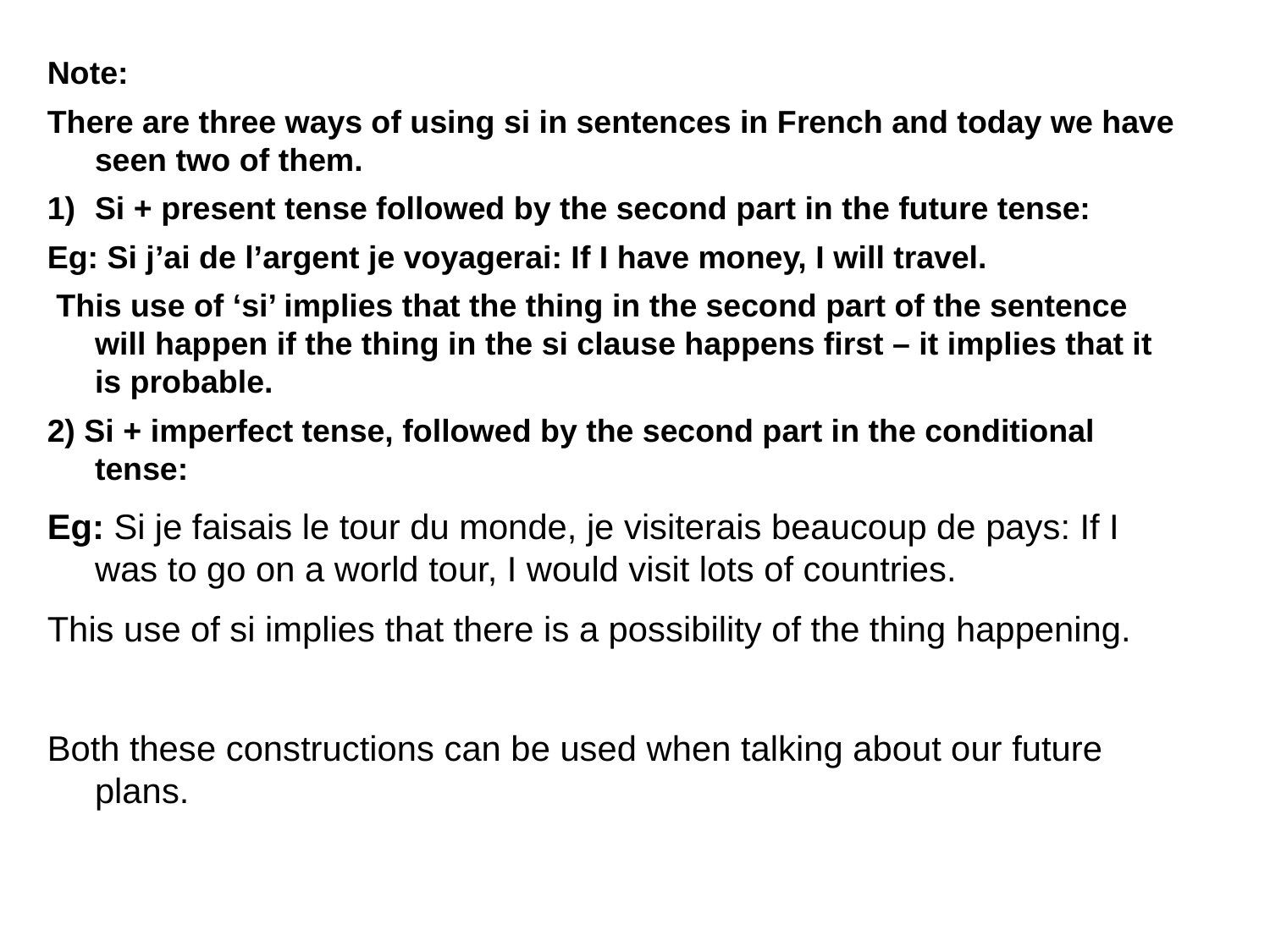

Note:
There are three ways of using si in sentences in French and today we have seen two of them.
Si + present tense followed by the second part in the future tense:
Eg: Si j’ai de l’argent je voyagerai: If I have money, I will travel.
 This use of ‘si’ implies that the thing in the second part of the sentence will happen if the thing in the si clause happens first – it implies that it is probable.
2) Si + imperfect tense, followed by the second part in the conditional tense:
Eg: Si je faisais le tour du monde, je visiterais beaucoup de pays: If I was to go on a world tour, I would visit lots of countries.
This use of si implies that there is a possibility of the thing happening.

Both these constructions can be used when talking about our future plans.